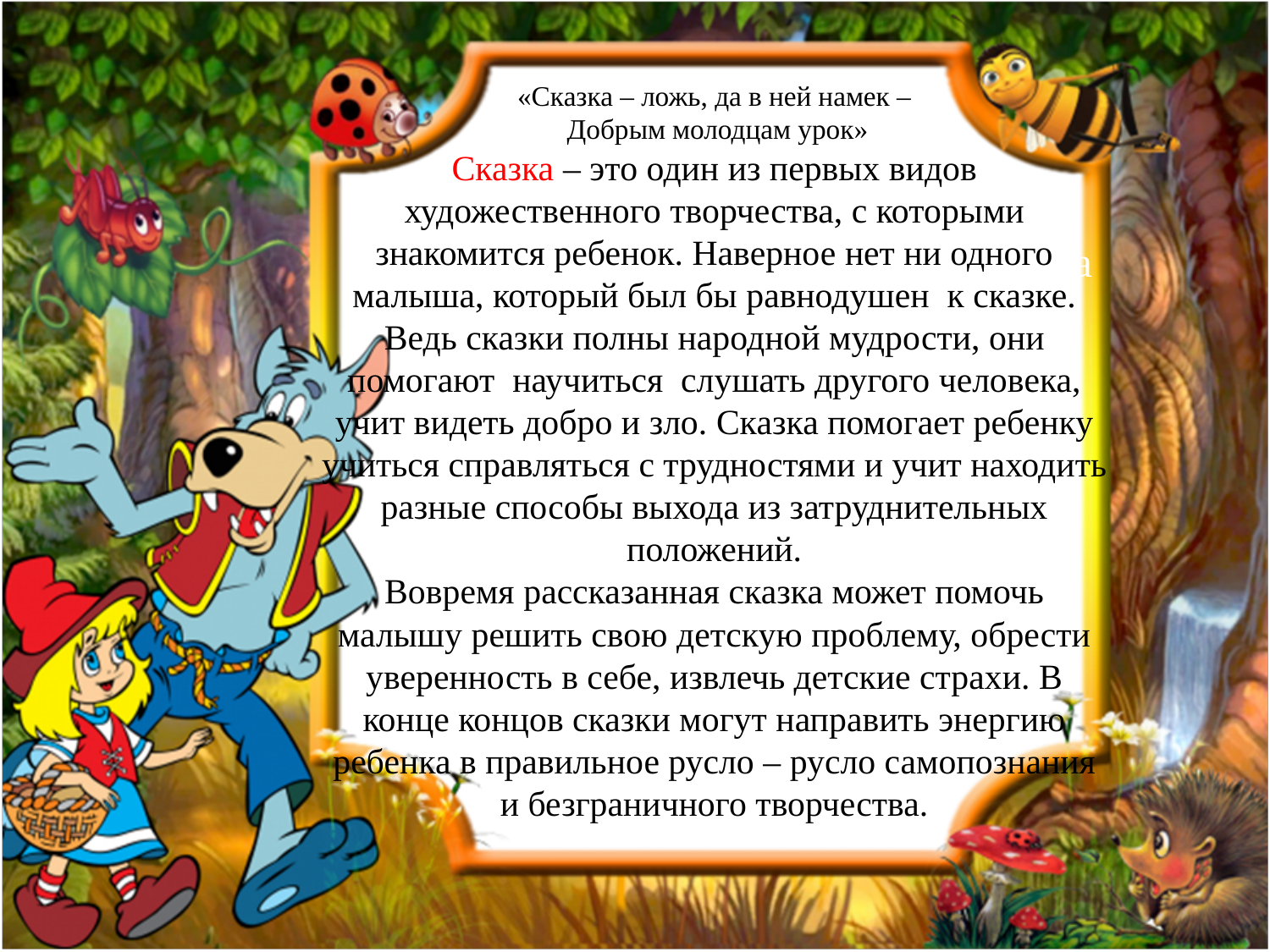

# «Сказка – ложь, да в ней намек – Добрым молодцам урок» Сказка – это один из первых видов художественного творчества, с которыми знакомится ребенок. Наверное нет ни одного малыша, который был бы равнодушен  к сказке. Ведь сказки полны народной мудрости, они помогают  научиться  слушать другого человека, учит видеть добро и зло. Сказка помогает ребенку учиться справляться с трудностями и учит находить разные способы выхода из затруднительных положений. Вовремя рассказанная сказка может помочь малышу решить свою детскую проблему, обрести уверенность в себе, извлечь детские страхи. В конце концов сказки могут направить энергию ребенка в правильное русло – русло самопознания и безграничного творчества.
«Скка